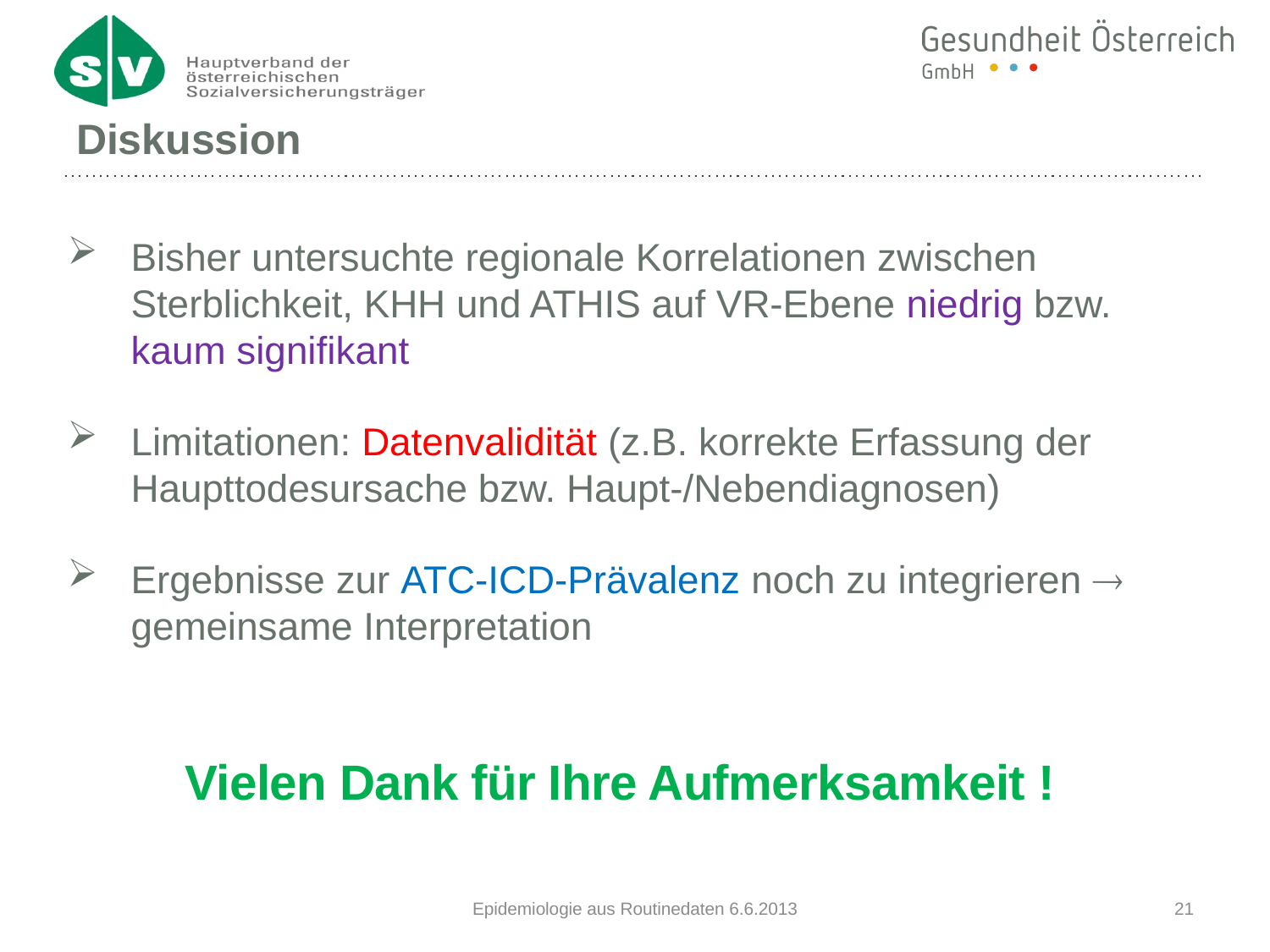

# Diskussion
Bisher untersuchte regionale Korrelationen zwischen Sterblichkeit, KHH und ATHIS auf VR-Ebene niedrig bzw. kaum signifikant

Limitationen: Datenvalidität (z.B. korrekte Erfassung der Haupttodesursache bzw. Haupt-/Nebendiagnosen)

Ergebnisse zur ATC-ICD-Prävalenz noch zu integrieren → gemeinsame Interpretation
Vielen Dank für Ihre Aufmerksamkeit !
Epidemiologie aus Routinedaten 6.6.2013
21